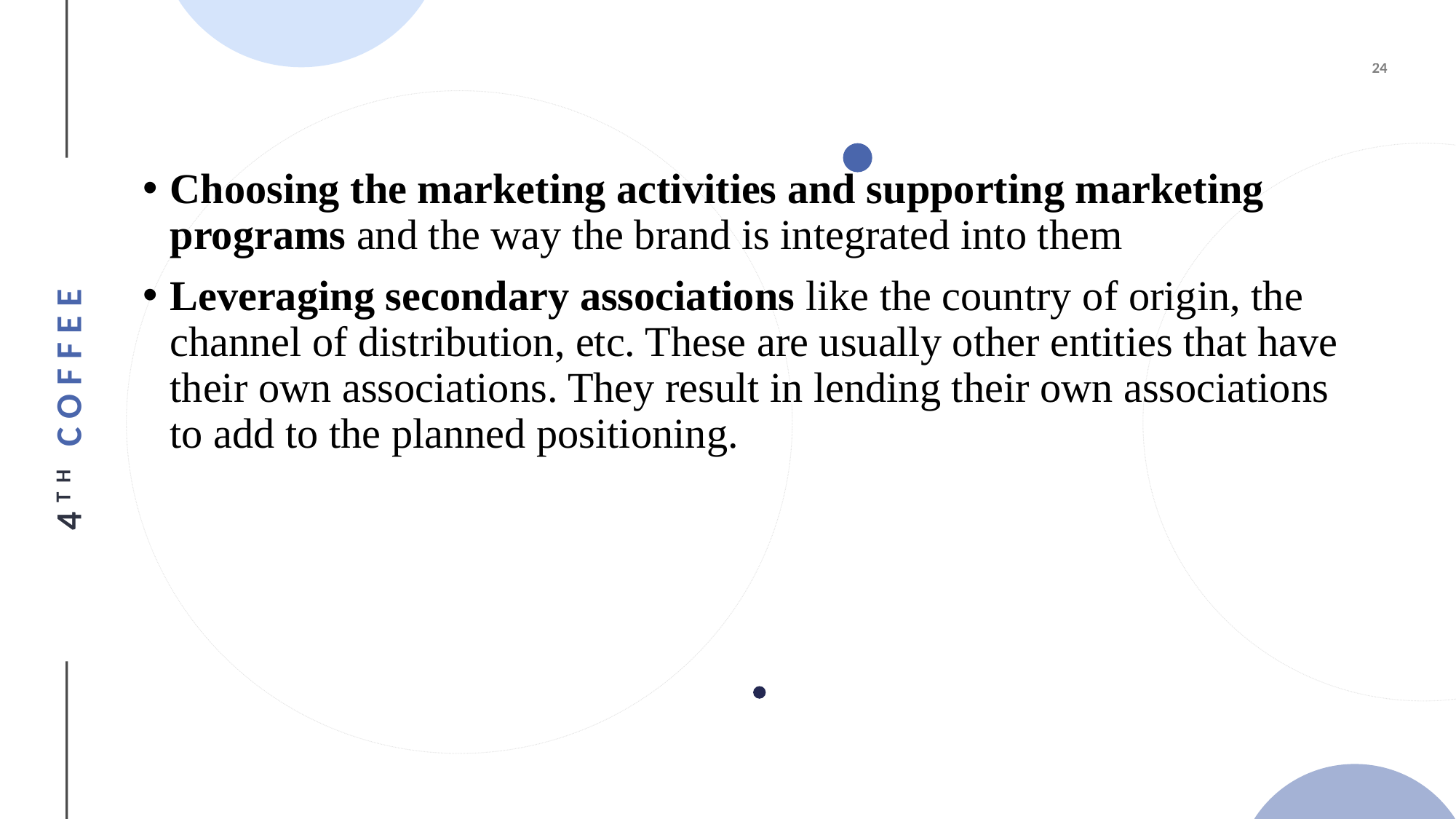

#
Choosing the marketing activities and supporting marketing programs and the way the brand is integrated into them
Leveraging secondary associations like the country of origin, the channel of distribution, etc. These are usually other entities that have their own associations. They result in lending their own associations to add to the planned positioning.